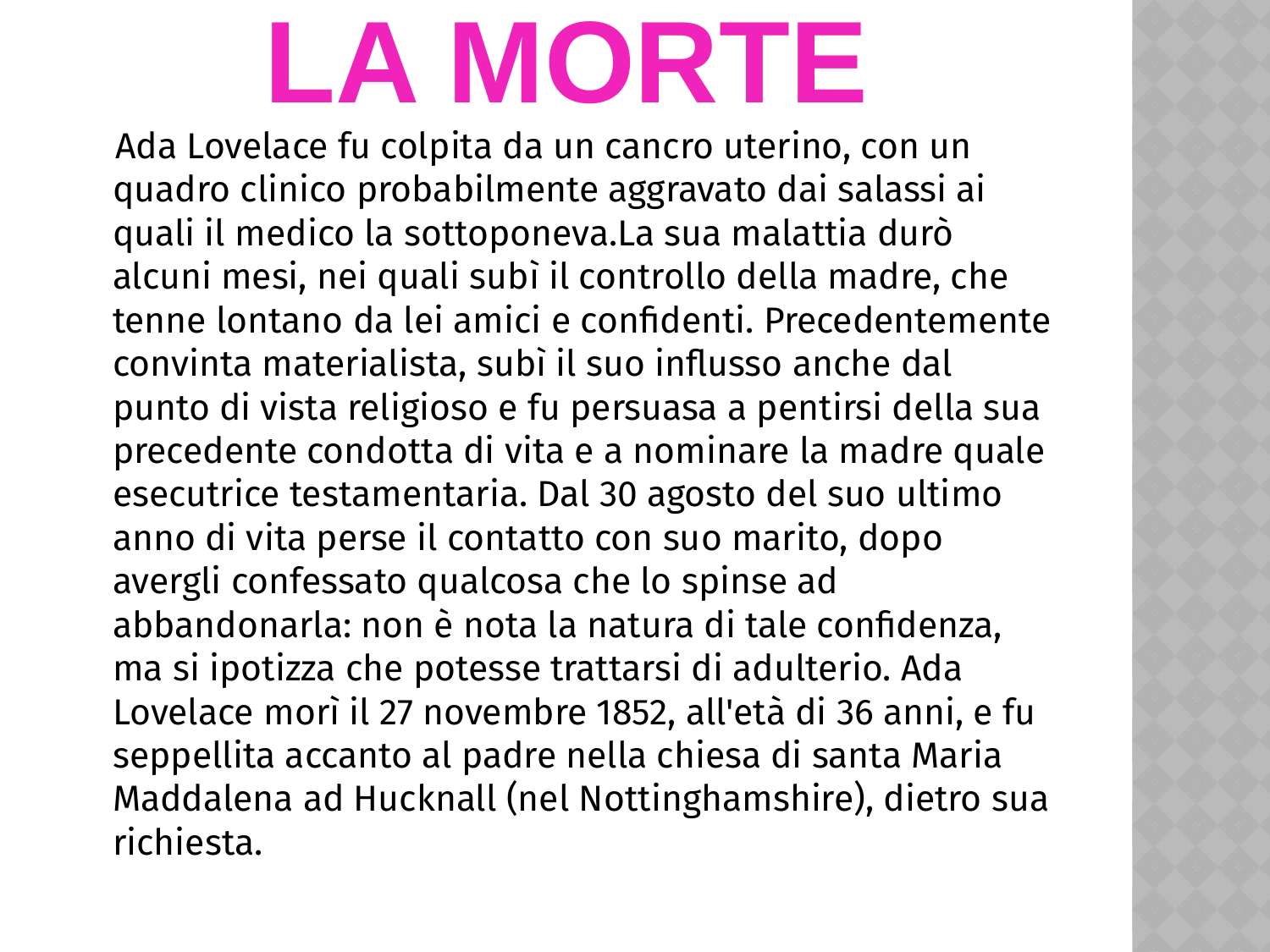

# La morte
    Ada Lovelace fu colpita da un cancro uterino, con un quadro clinico probabilmente aggravato dai salassi ai quali il medico la sottoponeva.La sua malattia durò alcuni mesi, nei quali subì il controllo della madre, che tenne lontano da lei amici e confidenti. Precedentemente convinta materialista, subì il suo influsso anche dal punto di vista religioso e fu persuasa a pentirsi della sua precedente condotta di vita e a nominare la madre quale esecutrice testamentaria. Dal 30 agosto del suo ultimo anno di vita perse il contatto con suo marito, dopo avergli confessato qualcosa che lo spinse ad abbandonarla: non è nota la natura di tale confidenza, ma si ipotizza che potesse trattarsi di adulterio. Ada Lovelace morì il 27 novembre 1852, all'età di 36 anni, e fu seppellita accanto al padre nella chiesa di santa Maria Maddalena ad Hucknall (nel Nottinghamshire), dietro sua richiesta.